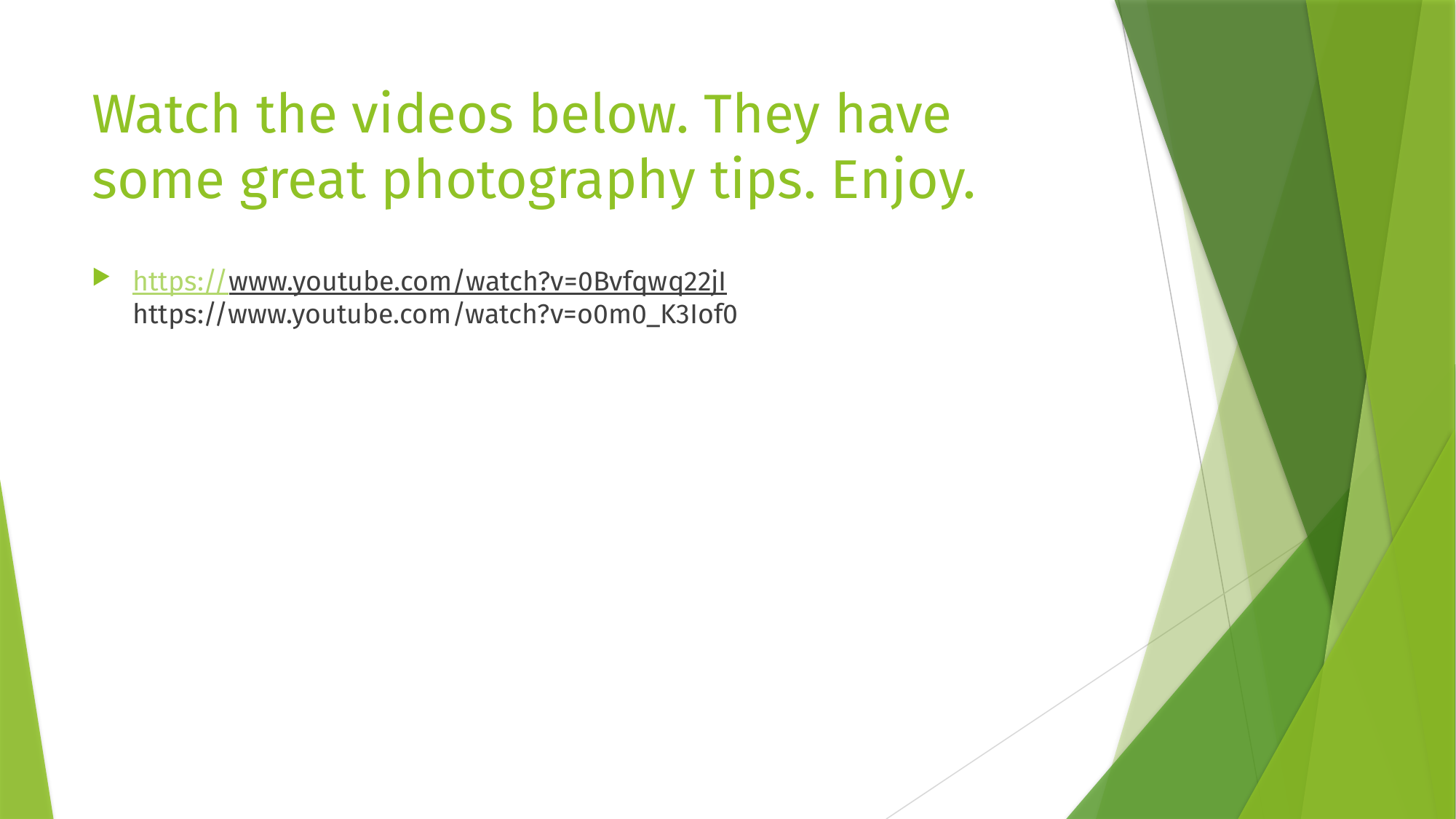

# Watch the videos below. They have some great photography tips. Enjoy.
https://www.youtube.com/watch?v=0Bvfqwq22jI https://www.youtube.com/watch?v=o0m0_K3Iof0